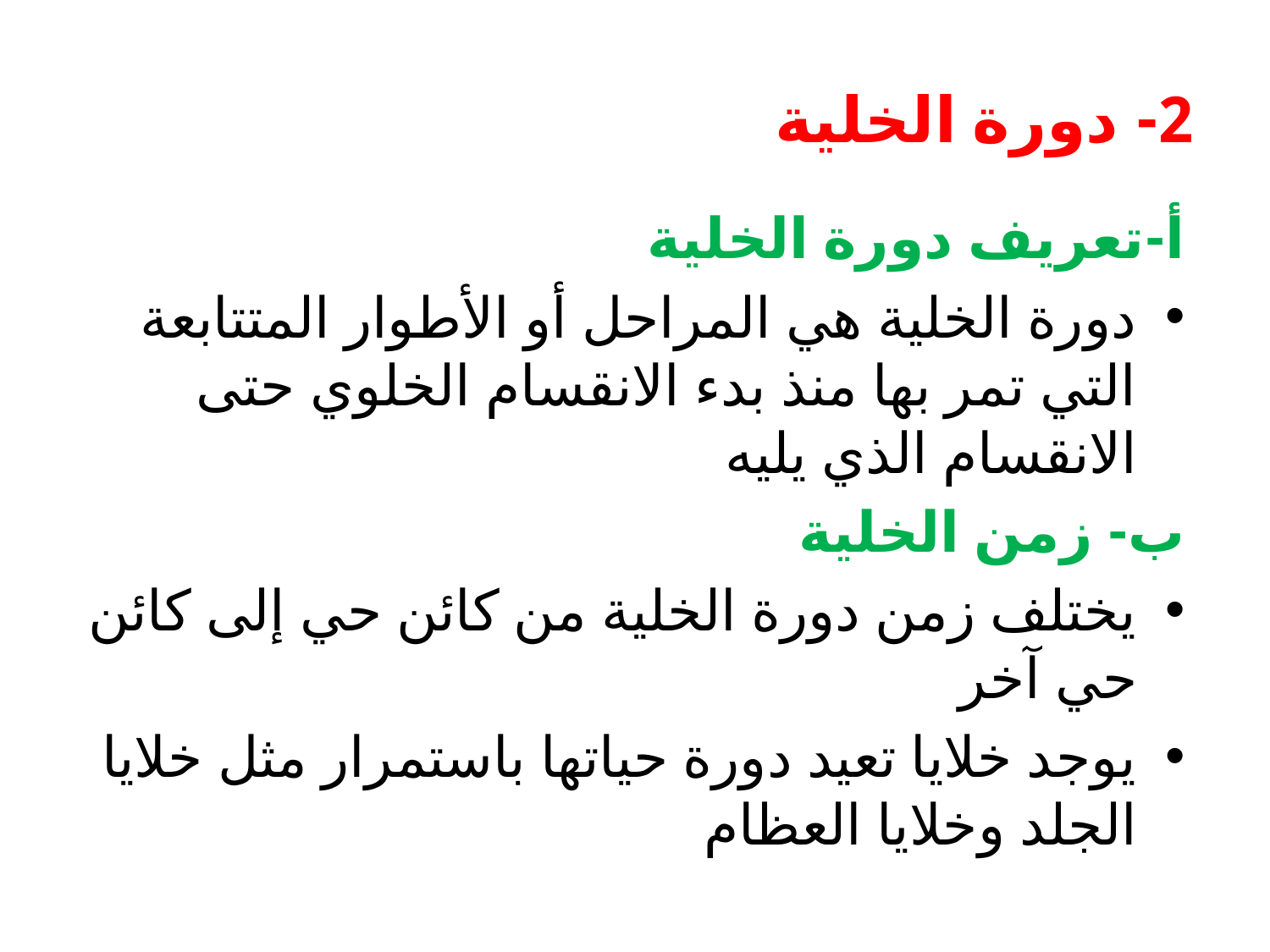

# 2- دورة الخلية
أ-تعريف دورة الخلية
دورة الخلية هي المراحل أو الأطوار المتتابعة التي تمر بها منذ بدء الانقسام الخلوي حتى الانقسام الذي يليه
ب- زمن الخلية
يختلف زمن دورة الخلية من كائن حي إلى كائن حي آخر
يوجد خلايا تعيد دورة حياتها باستمرار مثل خلايا الجلد وخلايا العظام